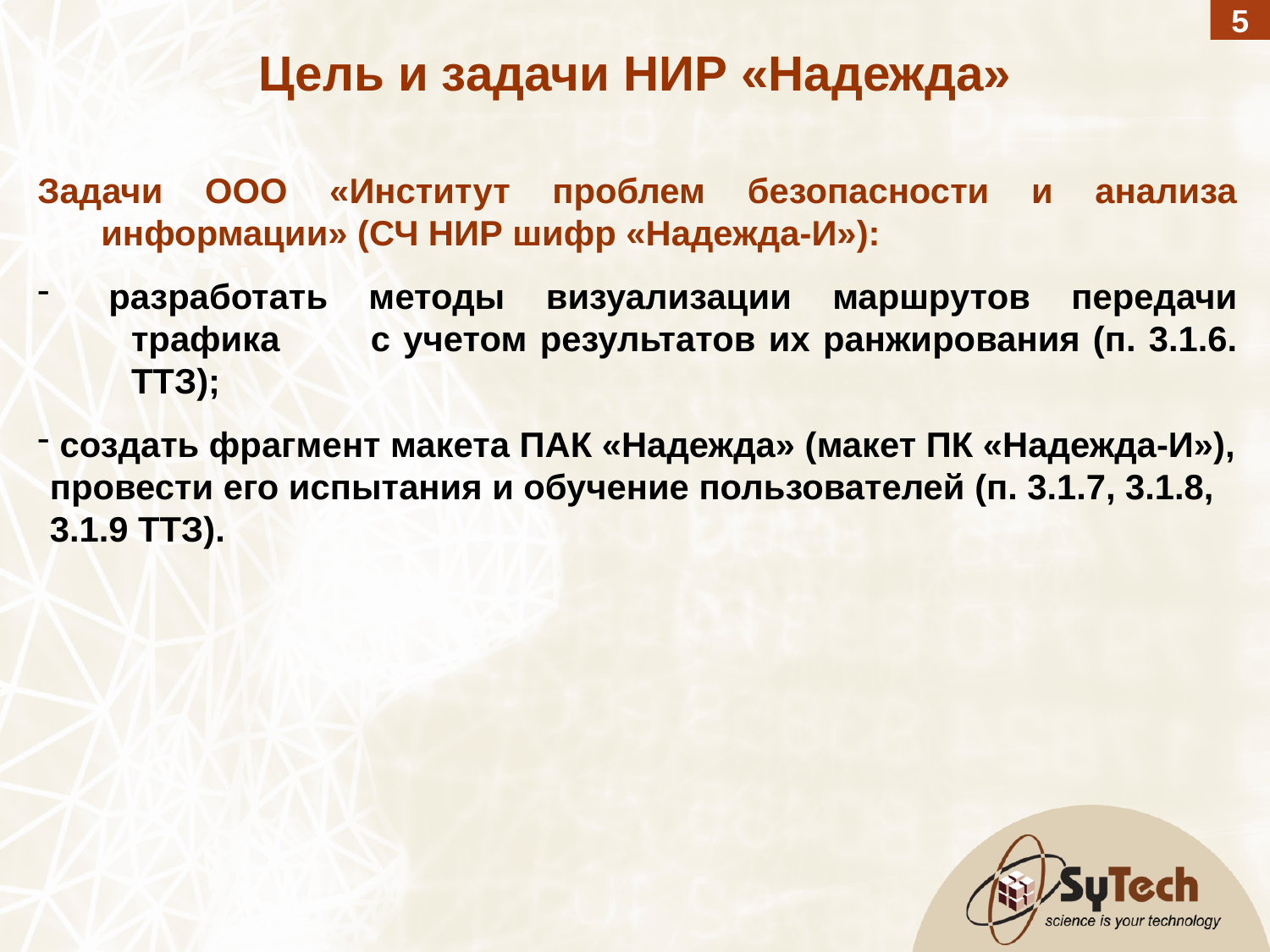

5
Цель и задачи НИР «Надежда»

Задачи ООО «Институт проблем безопасности и анализа информации» (СЧ НИР шифр «Надежда-И»):
 разработать методы визуализации маршрутов передачи трафика       с учетом результатов их ранжирования (п. 3.1.6. ТТЗ);
 создать фрагмент макета ПАК «Надежда» (макет ПК «Надежда-И»), провести его испытания и обучение пользователей (п. 3.1.7, 3.1.8, 3.1.9 ТТЗ).